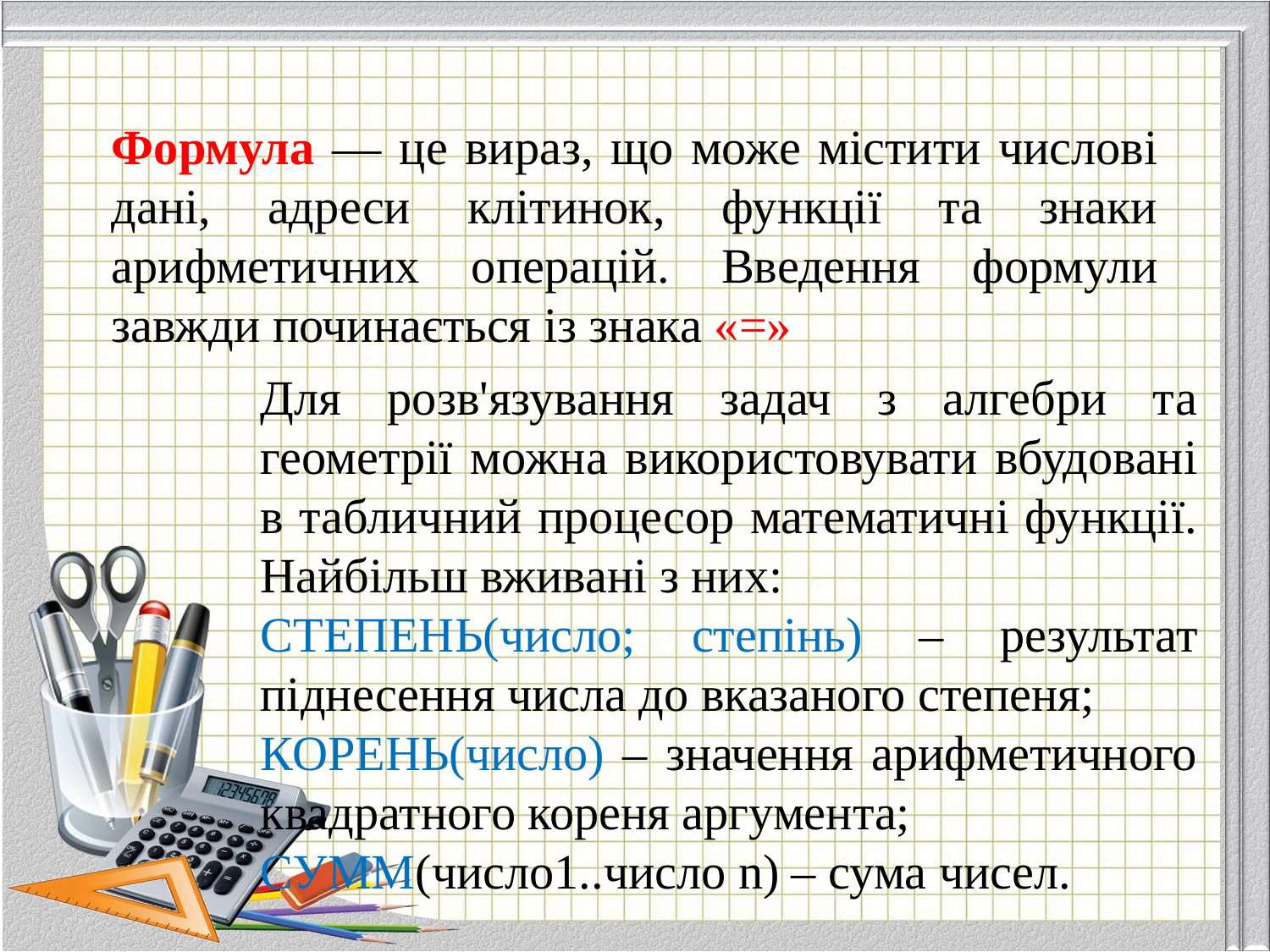

Формула — це вираз, що може містити числові дані, адреси клітинок, функції та знаки арифметичних операцій. Введення формули завжди починається із знака «=»
Для розв'язування задач з алгебри та геометрії можна використовувати вбудовані в табличний процесор математичні функції. Найбільш вживані з них:
СТЕПЕНЬ(число; степінь) – результат піднесення числа до вказаного степеня;
КОРЕНЬ(число) – значення арифметичного квадратного кореня аргумента;
СУММ(число1..число n) – сума чисел.